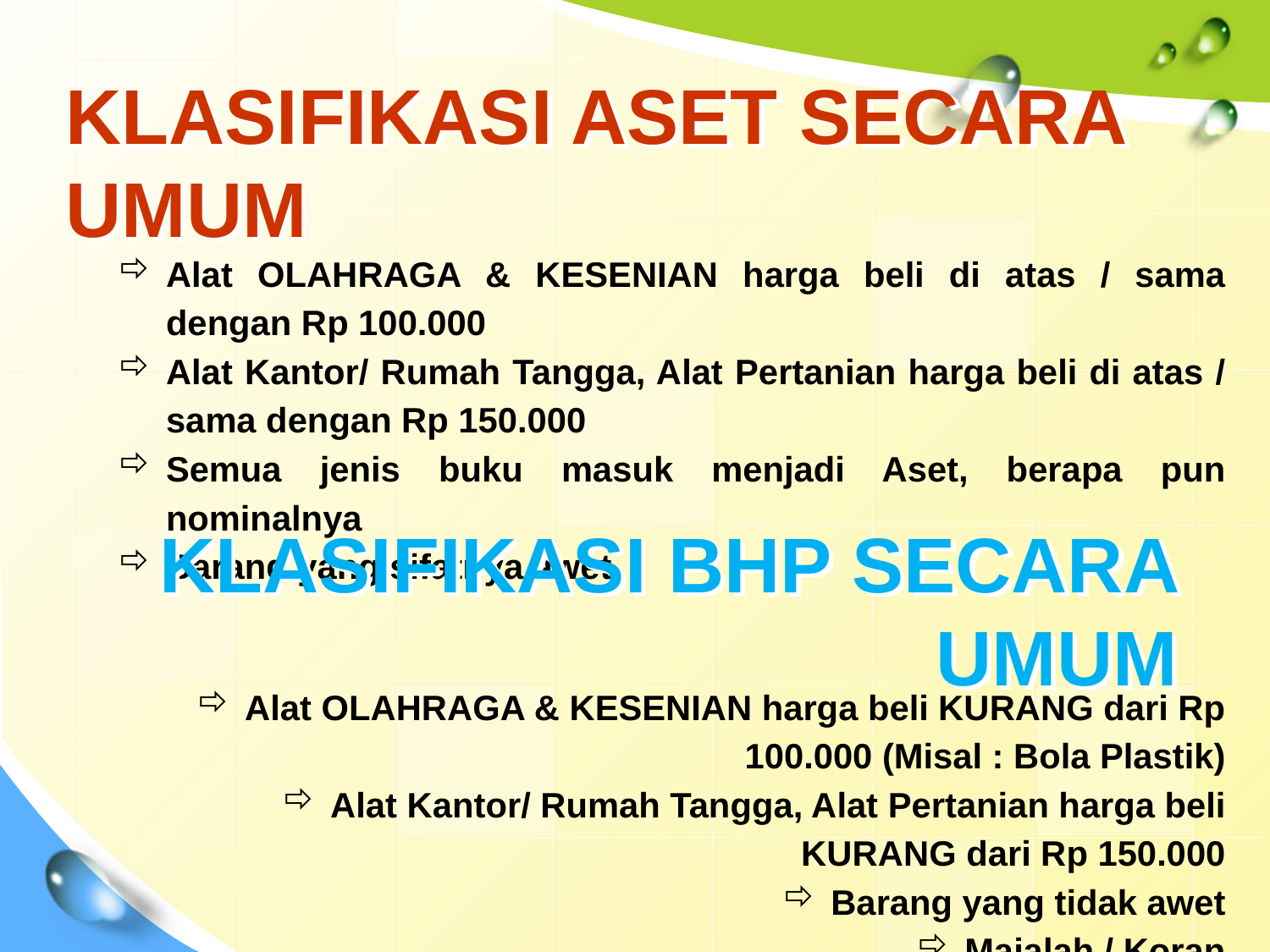

KLASIFIKASI ASET SECARA UMUM
Alat OLAHRAGA & KESENIAN harga beli di atas / sama dengan Rp 100.000
Alat Kantor/ Rumah Tangga, Alat Pertanian harga beli di atas / sama dengan Rp 150.000
Semua jenis buku masuk menjadi Aset, berapa pun nominalnya
Barang yang sifatnya awet
KLASIFIKASI BHP SECARA UMUM
Alat OLAHRAGA & KESENIAN harga beli KURANG dari Rp 100.000 (Misal : Bola Plastik)
Alat Kantor/ Rumah Tangga, Alat Pertanian harga beli KURANG dari Rp 150.000
Barang yang tidak awet
Majalah / Koran